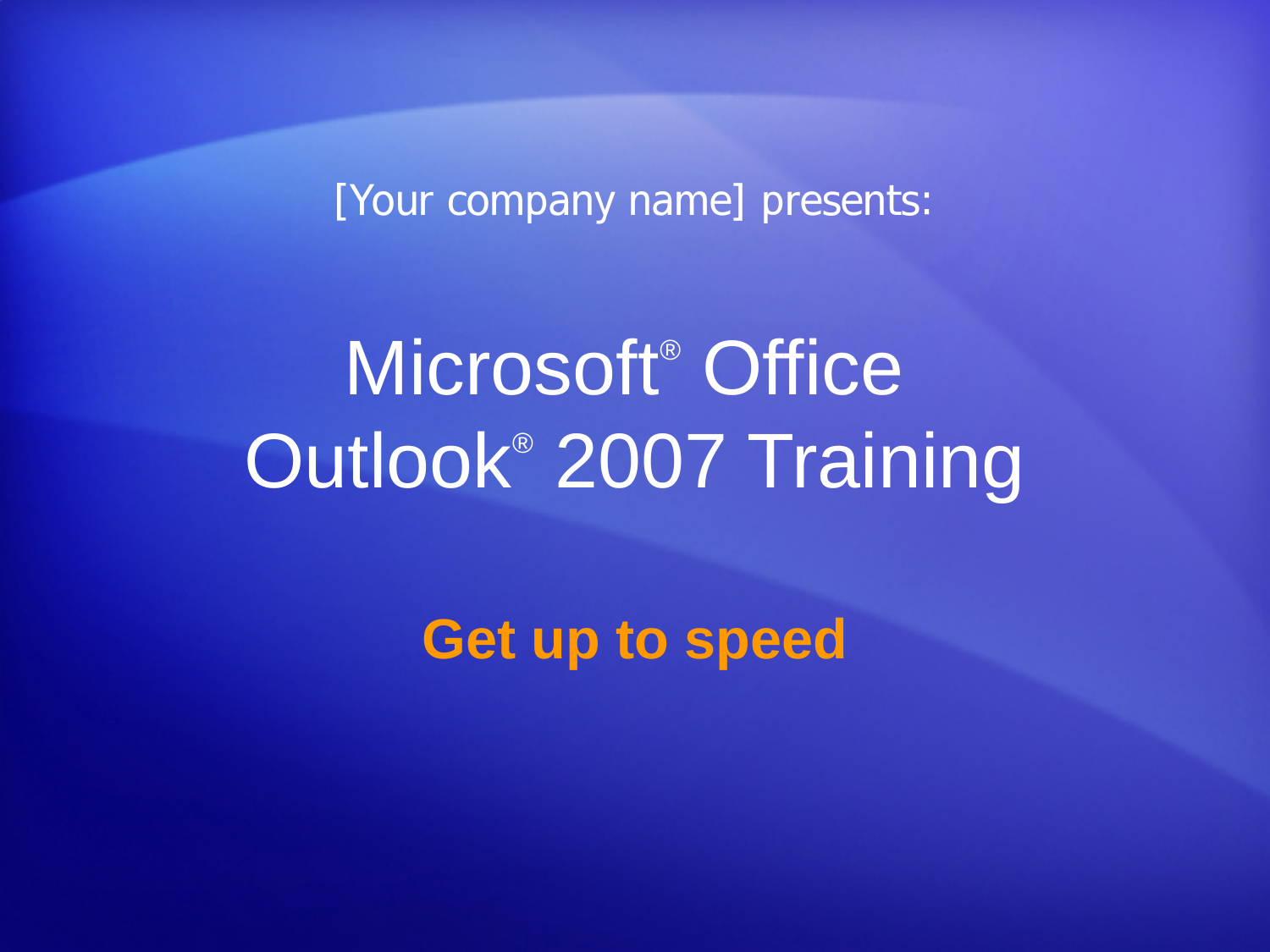

[Your company name] presents:
# Microsoft® Office Outlook® 2007 Training
Get up to speed